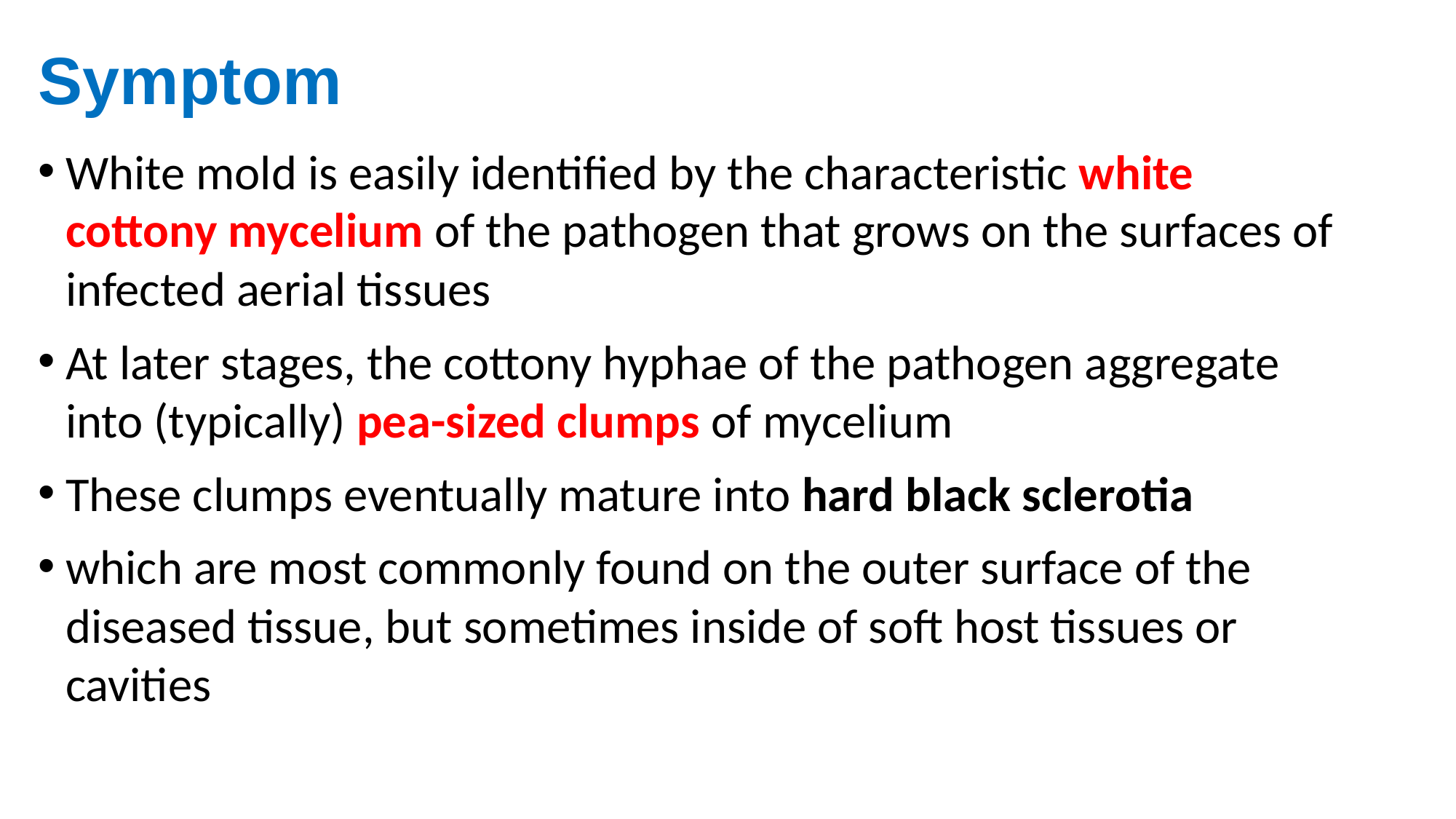

# Symptom
White mold is easily identified by the characteristic white cottony mycelium of the pathogen that grows on the surfaces of infected aerial tissues
At later stages, the cottony hyphae of the pathogen aggregate into (typically) pea-sized clumps of mycelium
These clumps eventually mature into hard black sclerotia
which are most commonly found on the outer surface of the diseased tissue, but sometimes inside of soft host tissues or cavities